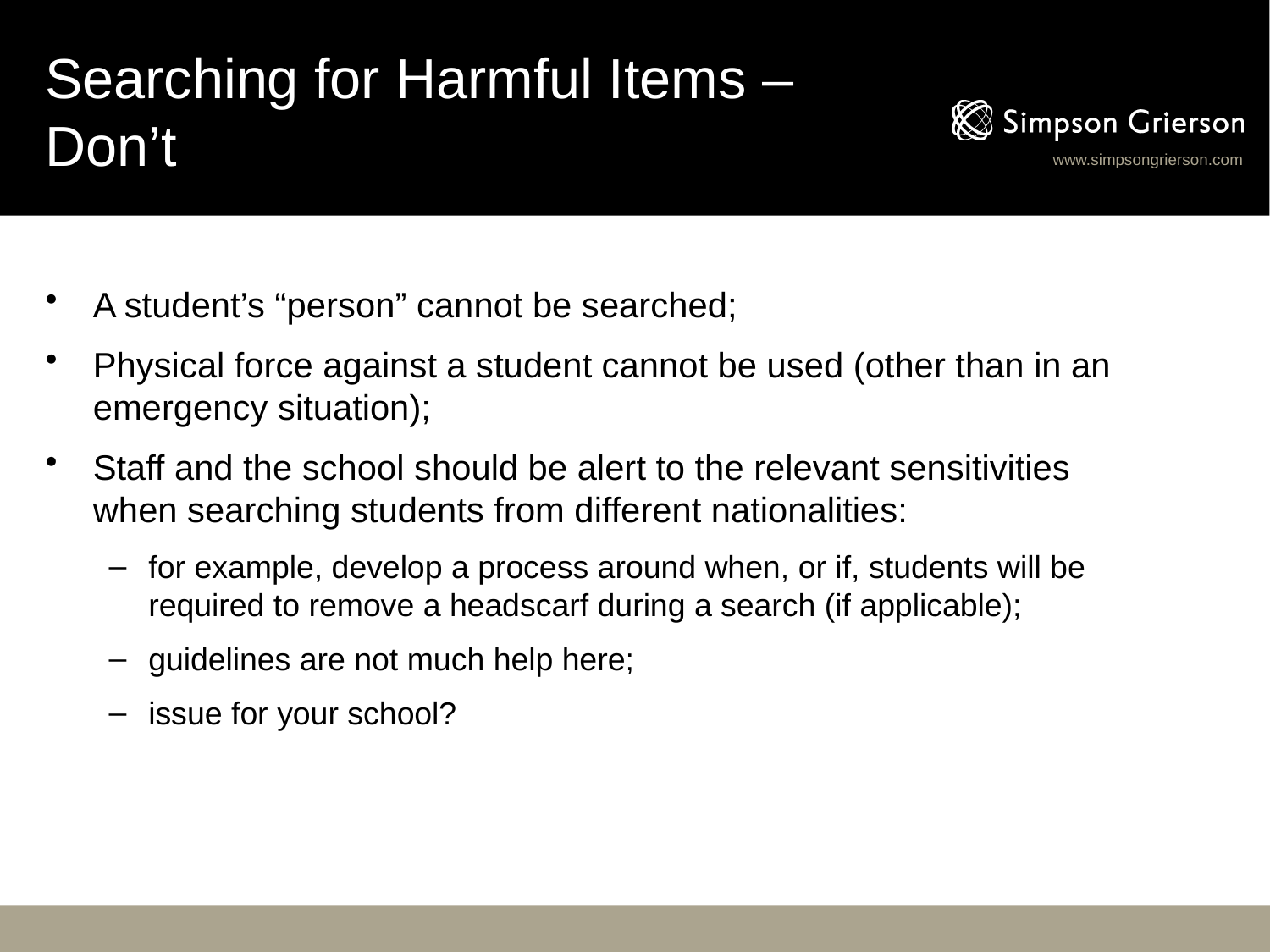

# Searching for Harmful Items – Don’t
A student’s “person” cannot be searched;
Physical force against a student cannot be used (other than in an emergency situation);
Staff and the school should be alert to the relevant sensitivities when searching students from different nationalities:
for example, develop a process around when, or if, students will be required to remove a headscarf during a search (if applicable);
guidelines are not much help here;
issue for your school?